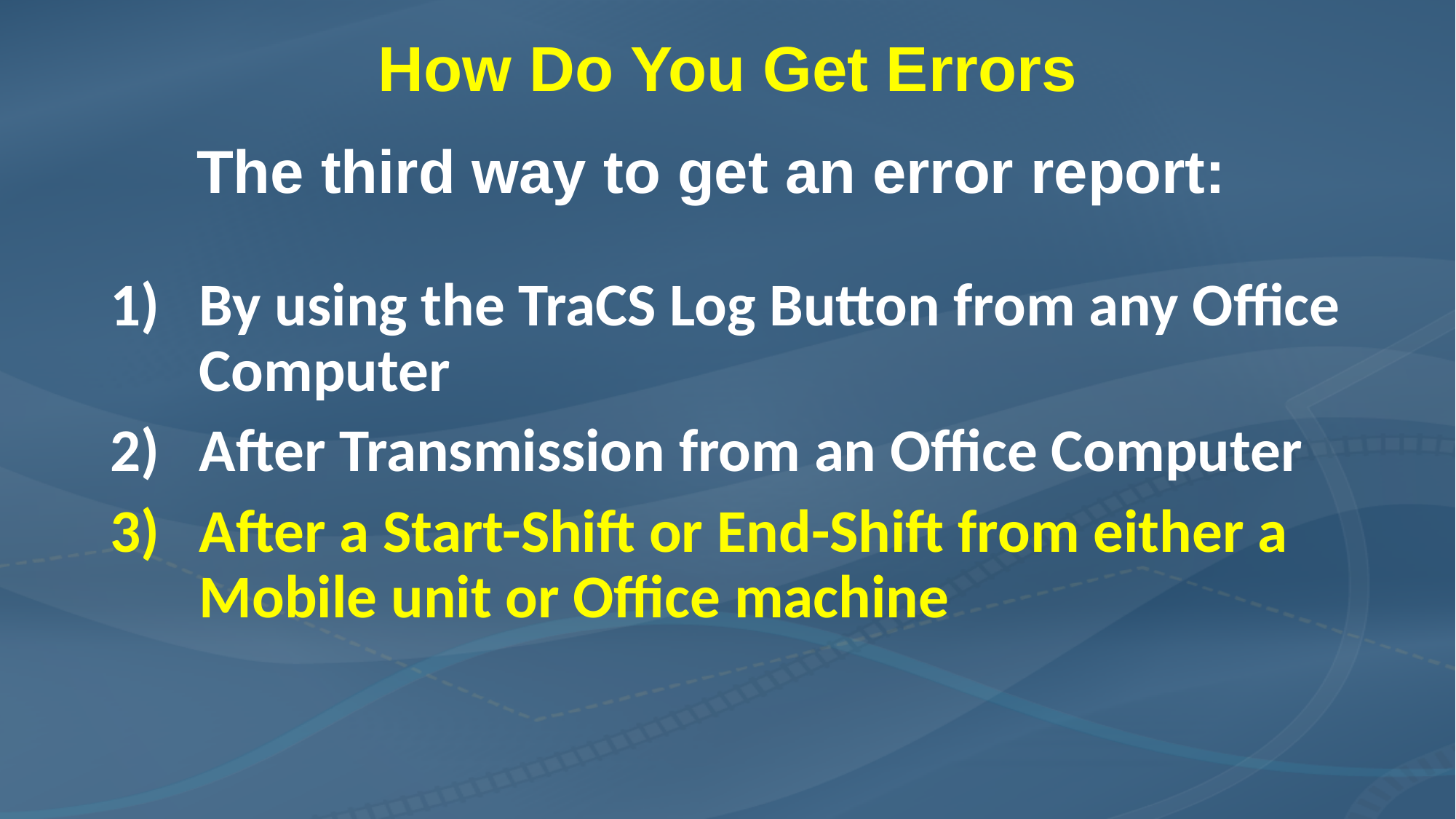

How Do You Get Errors
The third way to get an error report:

By using the TraCS Log Button from any Office Computer
After Transmission from an Office Computer
After a Start-Shift or End-Shift from either a Mobile unit or Office machine